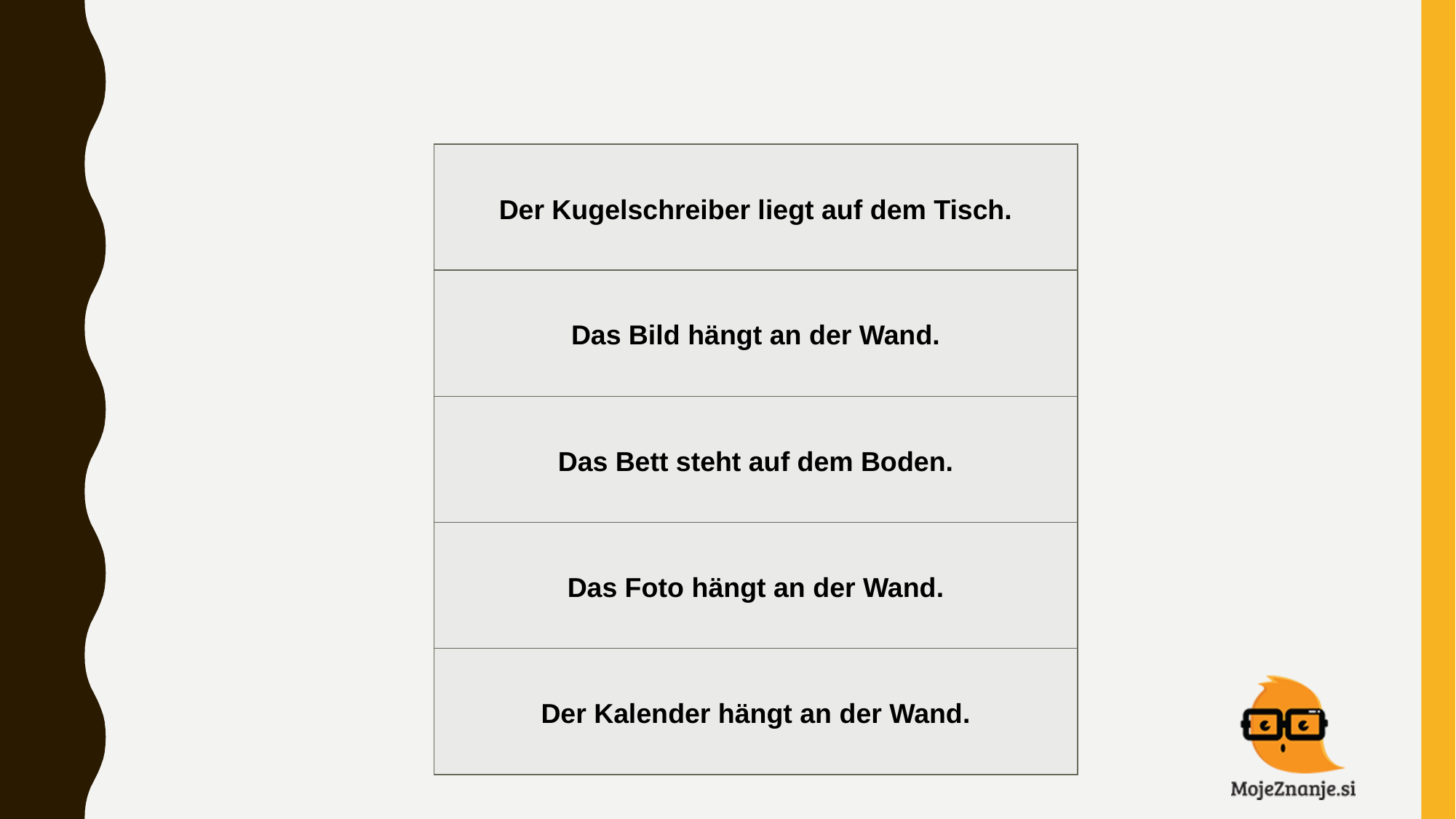

#
| Der Kugelschreiber liegt auf dem Tisch. |
| --- |
| Das Bild hängt an der Wand. |
| Das Bett steht auf dem Boden. |
| Das Foto hängt an der Wand. |
| Der Kalender hängt an der Wand. |